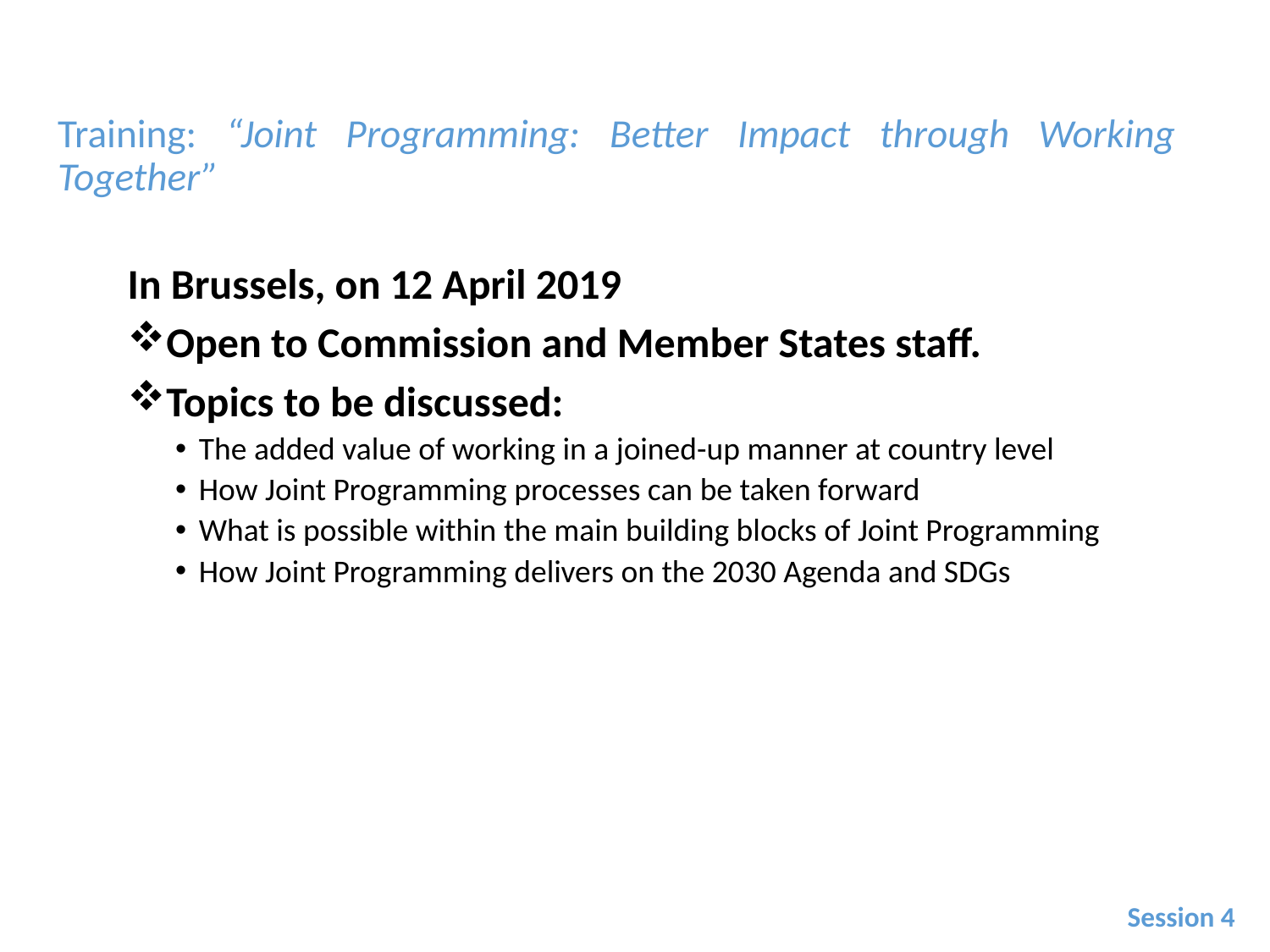

# Training: “Joint Programming: Better Impact through Working Together”
In Brussels, on 12 April 2019
Open to Commission and Member States staff.
Topics to be discussed:
The added value of working in a joined-up manner at country level
How Joint Programming processes can be taken forward
What is possible within the main building blocks of Joint Programming
How Joint Programming delivers on the 2030 Agenda and SDGs
Session 4